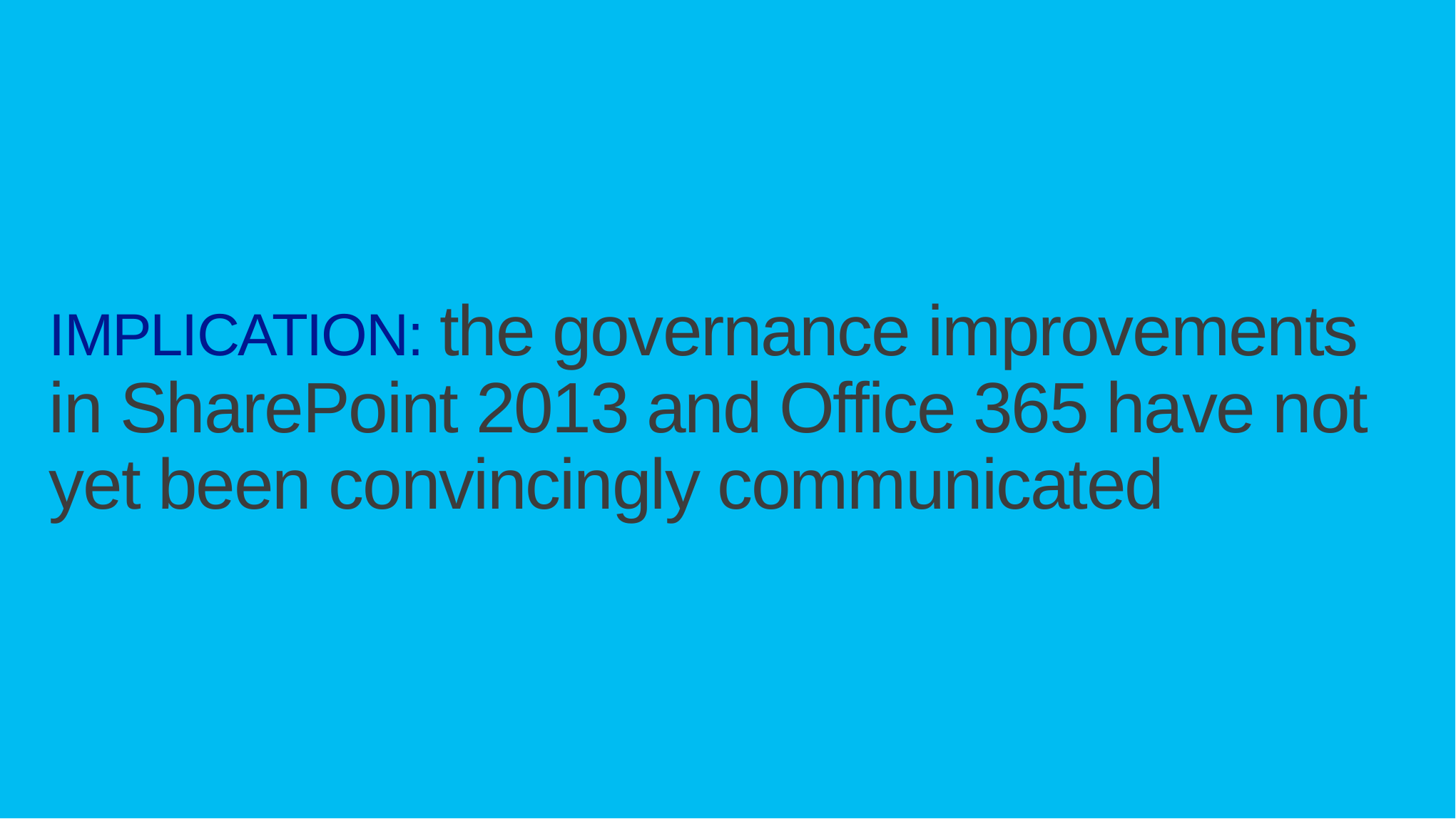

IMPLICATION: the governance improvements in SharePoint 2013 and Office 365 have not yet been convincingly communicated